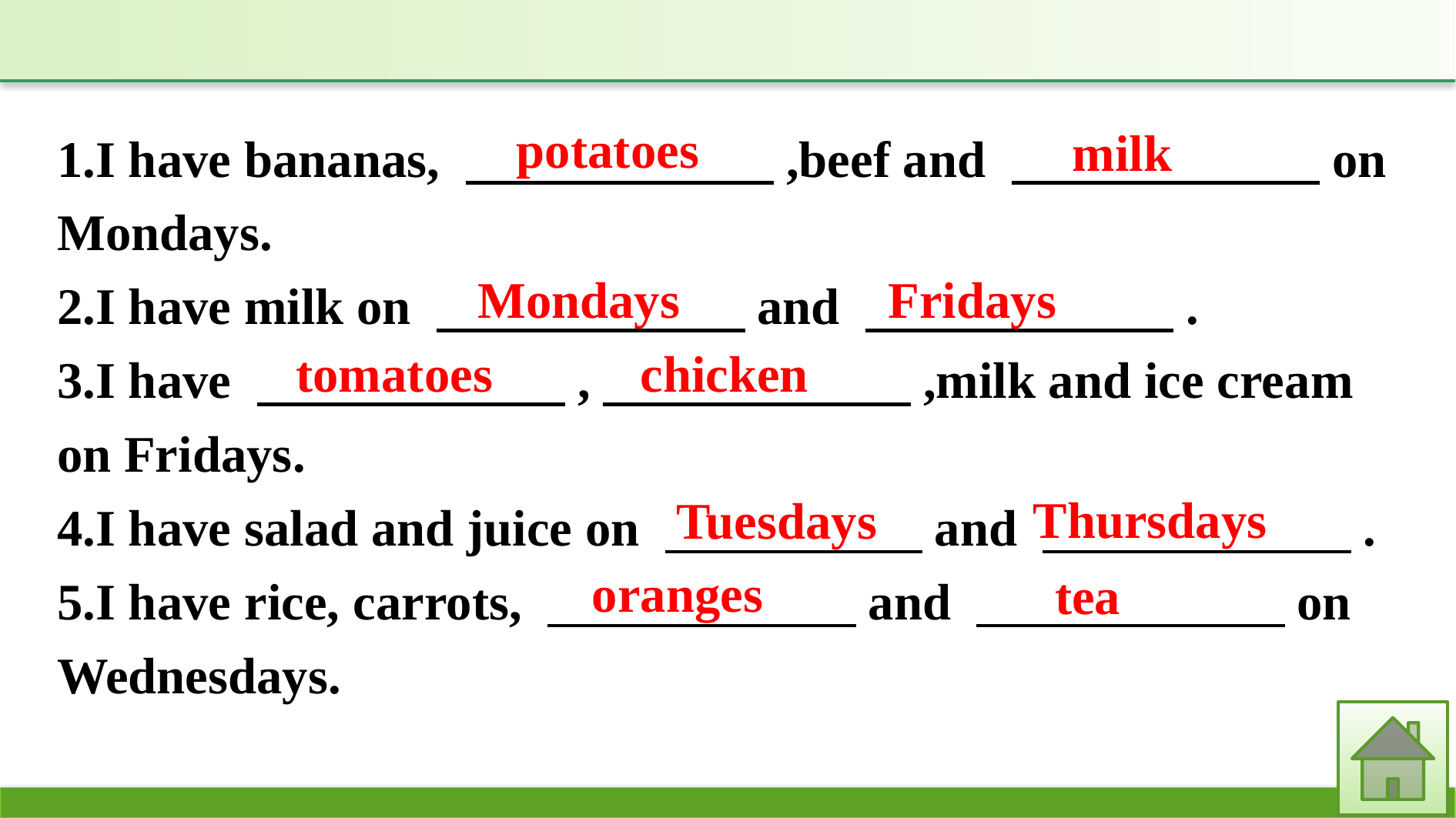

1.I have bananas, 　　　　　　,beef and 　　　　　　on Mondays.
2.I have milk on 　　　　　　and 　　　　　　.
3.I have 　　　　　　,　　　　　　,milk and ice cream on Fridays.
4.I have salad and juice on 　　　　　and 　　　　　　.
5.I have rice, carrots, 　　　　　　and 　　　　　　on Wednesdays.
potatoes
milk
Mondays
Fridays
chicken
tomatoes
Thursdays
Tuesdays
oranges
tea